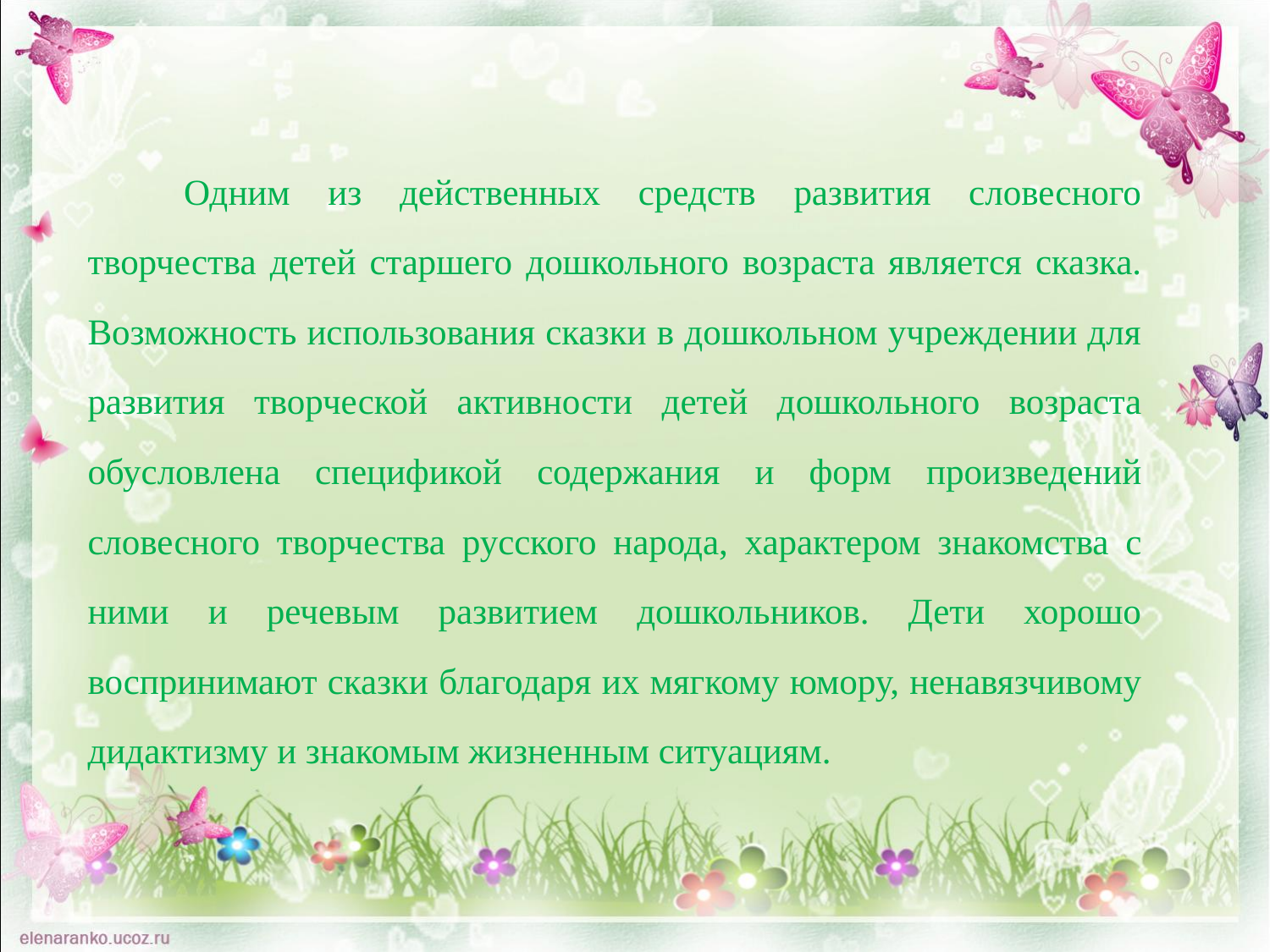

Одним из действенных средств развития словесного творчества детей старшего дошкольного возраста является сказка. Возможность использования сказки в дошкольном учреждении для развития творческой активности детей дошкольного возраста обусловлена спецификой содержания и форм произведений словесного творчества русского народа, характером знакомства с ними и речевым развитием дошкольников. Дети хорошо воспринимают сказки благодаря их мягкому юмору, ненавязчивому дидактизму и знакомым жизненным ситуациям.